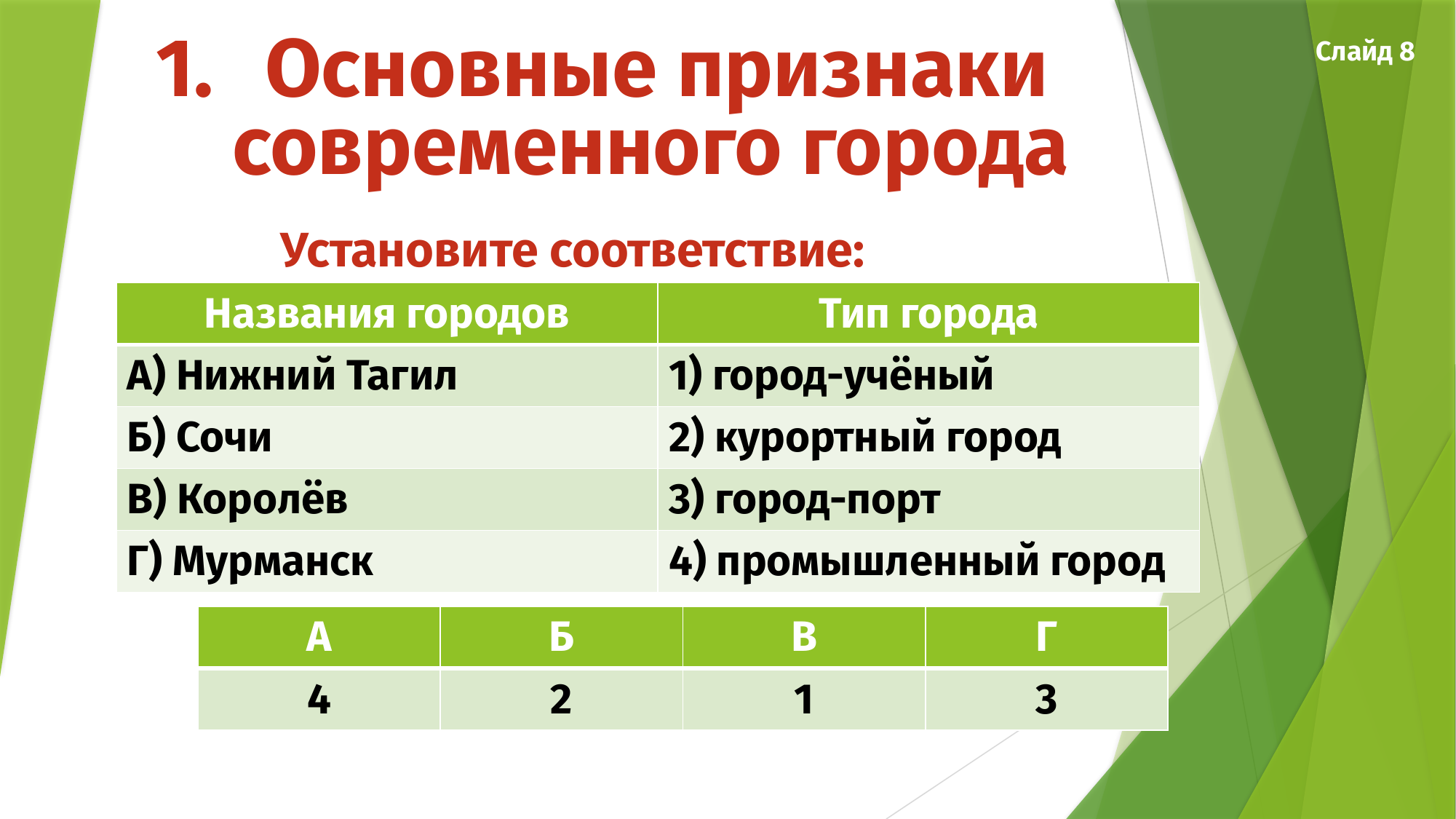

Основные признаки
    современного города
Слайд 8
Установите соответствие:
| Названия городов | Тип города |
| --- | --- |
| А) Нижний Тагил | 1) город-учёный |
| Б) Сочи | 2) курортный город |
| В) Королёв | 3) город-порт |
| Г) Мурманск | 4) промышленный город |
| А | Б | В | Г |
| --- | --- | --- | --- |
| 4 | 2 | 1 | 3 |